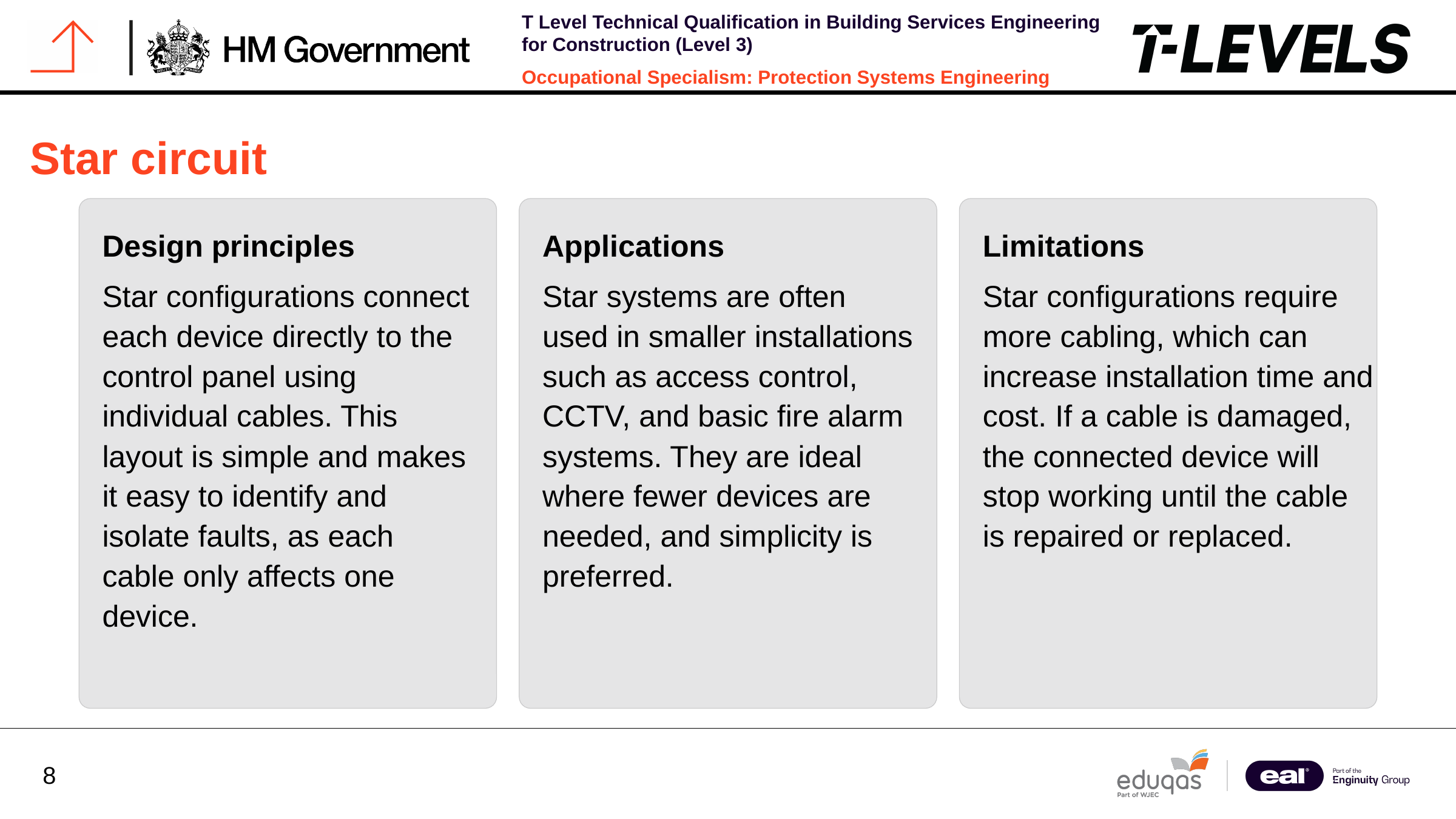

Star circuit

Design principles
Applications
Limitations
Star configurations connect each device directly to the control panel using individual cables. This layout is simple and makes it easy to identify and isolate faults, as each cable only affects one device.
Star systems are often used in smaller installations such as access control, CCTV, and basic fire alarm systems. They are ideal where fewer devices are needed, and simplicity is preferred.
Star configurations require more cabling, which can increase installation time and cost. If a cable is damaged, the connected device will stop working until the cable is repaired or replaced.